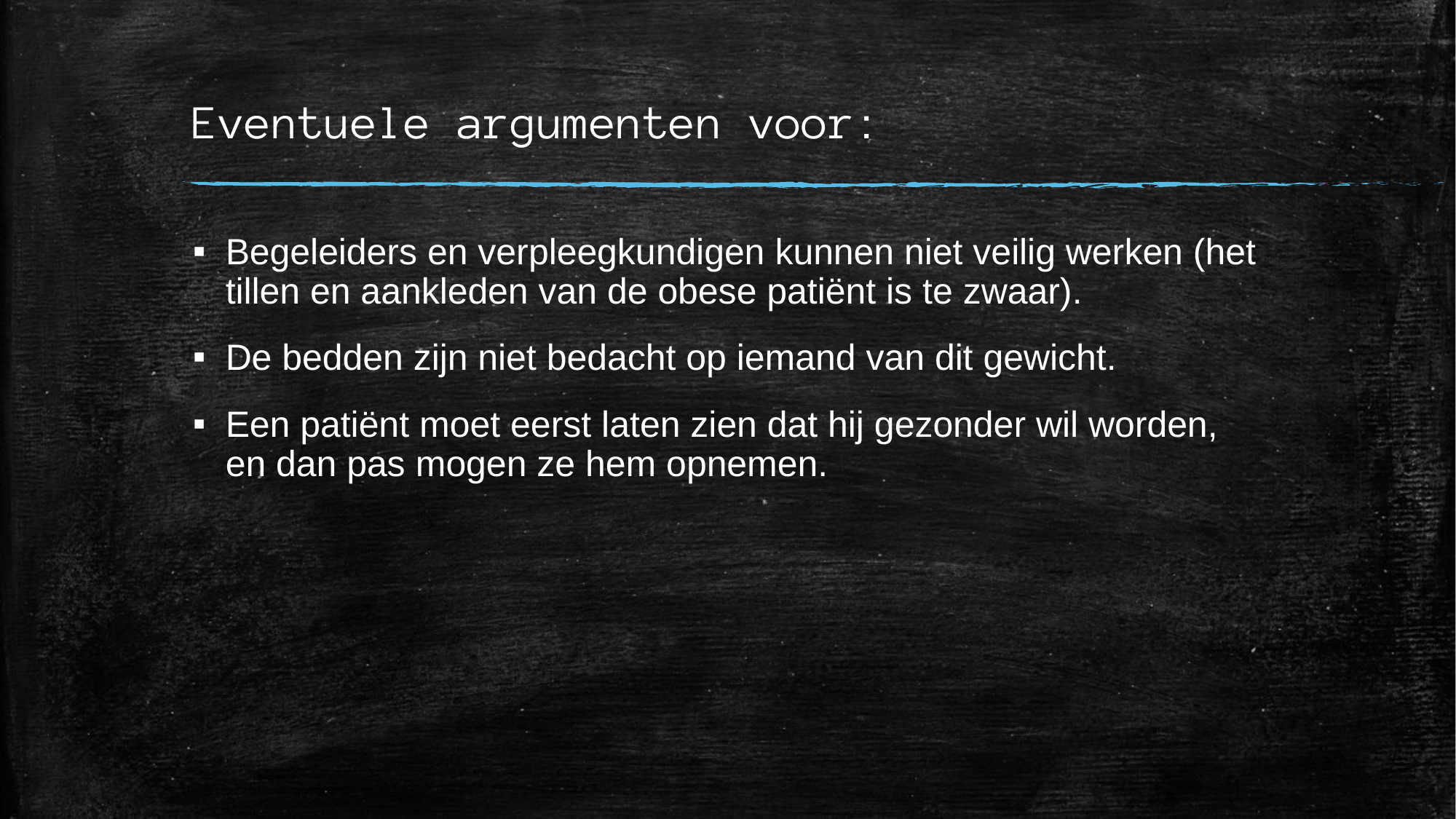

# Eventuele argumenten voor:
Begeleiders en verpleegkundigen kunnen niet veilig werken (het tillen en aankleden van de obese patiënt is te zwaar).
De bedden zijn niet bedacht op iemand van dit gewicht.
Een patiënt moet eerst laten zien dat hij gezonder wil worden, en dan pas mogen ze hem opnemen.